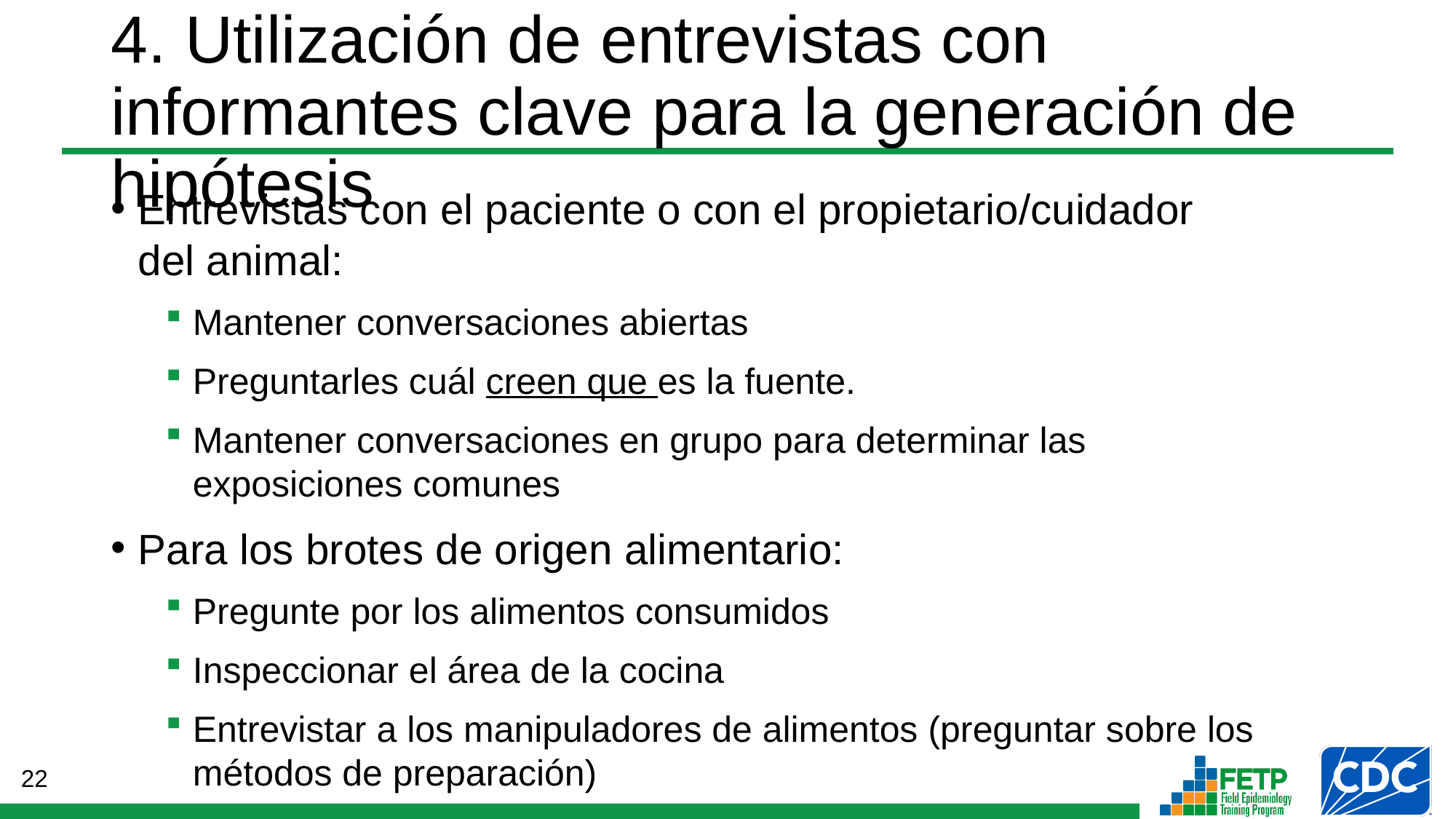

# 4. Utilización de entrevistas con informantes clave para la generación de hipótesis
Entrevistas con el paciente o con el propietario/cuidador
del animal:
Mantener conversaciones abiertas
Preguntarles cuál creen que es la fuente.
Mantener conversaciones en grupo para determinar las
exposiciones comunes
Para los brotes de origen alimentario:
Pregunte por los alimentos consumidos
Inspeccionar el área de la cocina
Entrevistar a los manipuladores de alimentos (preguntar sobre los métodos de preparación)